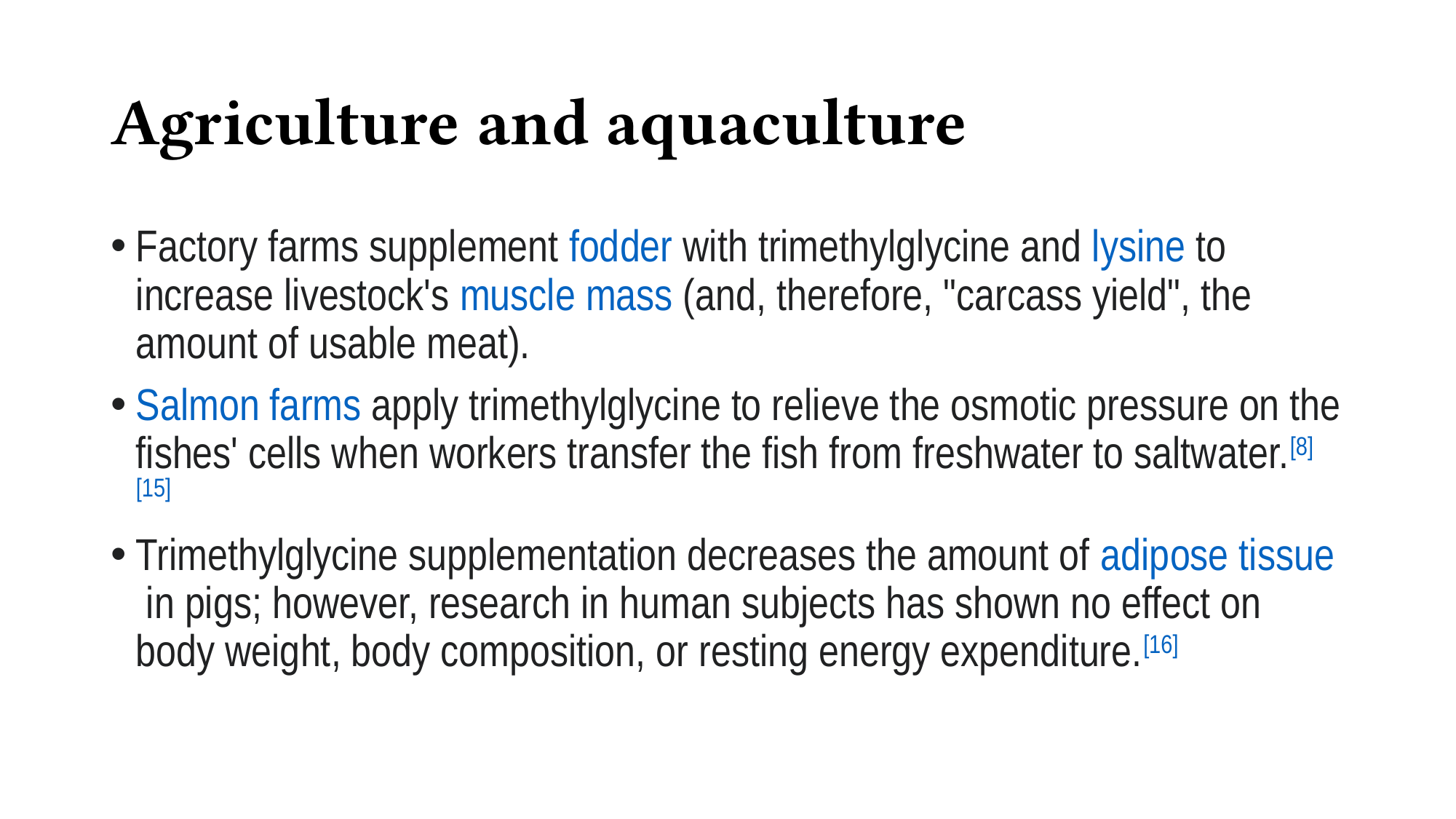

# Agriculture and aquaculture
Factory farms supplement fodder with trimethylglycine and lysine to increase livestock's muscle mass (and, therefore, "carcass yield", the amount of usable meat).
Salmon farms apply trimethylglycine to relieve the osmotic pressure on the fishes' cells when workers transfer the fish from freshwater to saltwater.[8][15]
Trimethylglycine supplementation decreases the amount of adipose tissue in pigs; however, research in human subjects has shown no effect on body weight, body composition, or resting energy expenditure.[16]